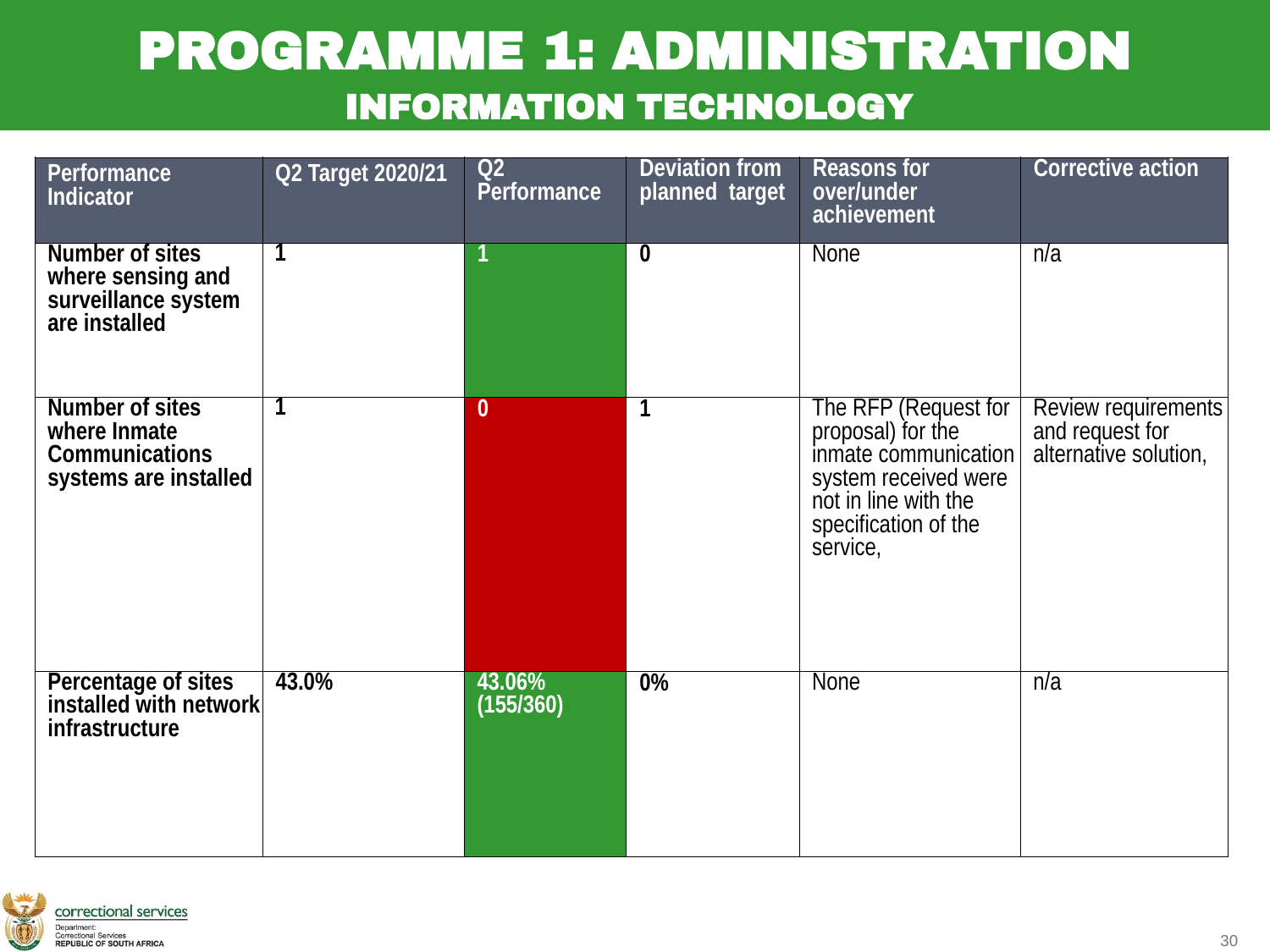

PROGRAMME 1: ADMINISTRATION
INFORMATION TECHNOLOGY
| Performance Indicator | Q2 Target 2020/21 | Q2 Performance | Deviation from planned target | Reasons for over/under achievement | Corrective action |
| --- | --- | --- | --- | --- | --- |
| Number of sites where sensing and surveillance system are installed | 1 | 1 | 0 | None | n/a |
| Number of sites where Inmate Communications systems are installed | 1 | 0 | 1 | The RFP (Request for proposal) for the inmate communication system received were not in line with the specification of the service, | Review requirements and request for alternative solution, |
| Percentage of sites installed with network infrastructure | 43.0% | 43.06% (155/360) | 0% | None | n/a |